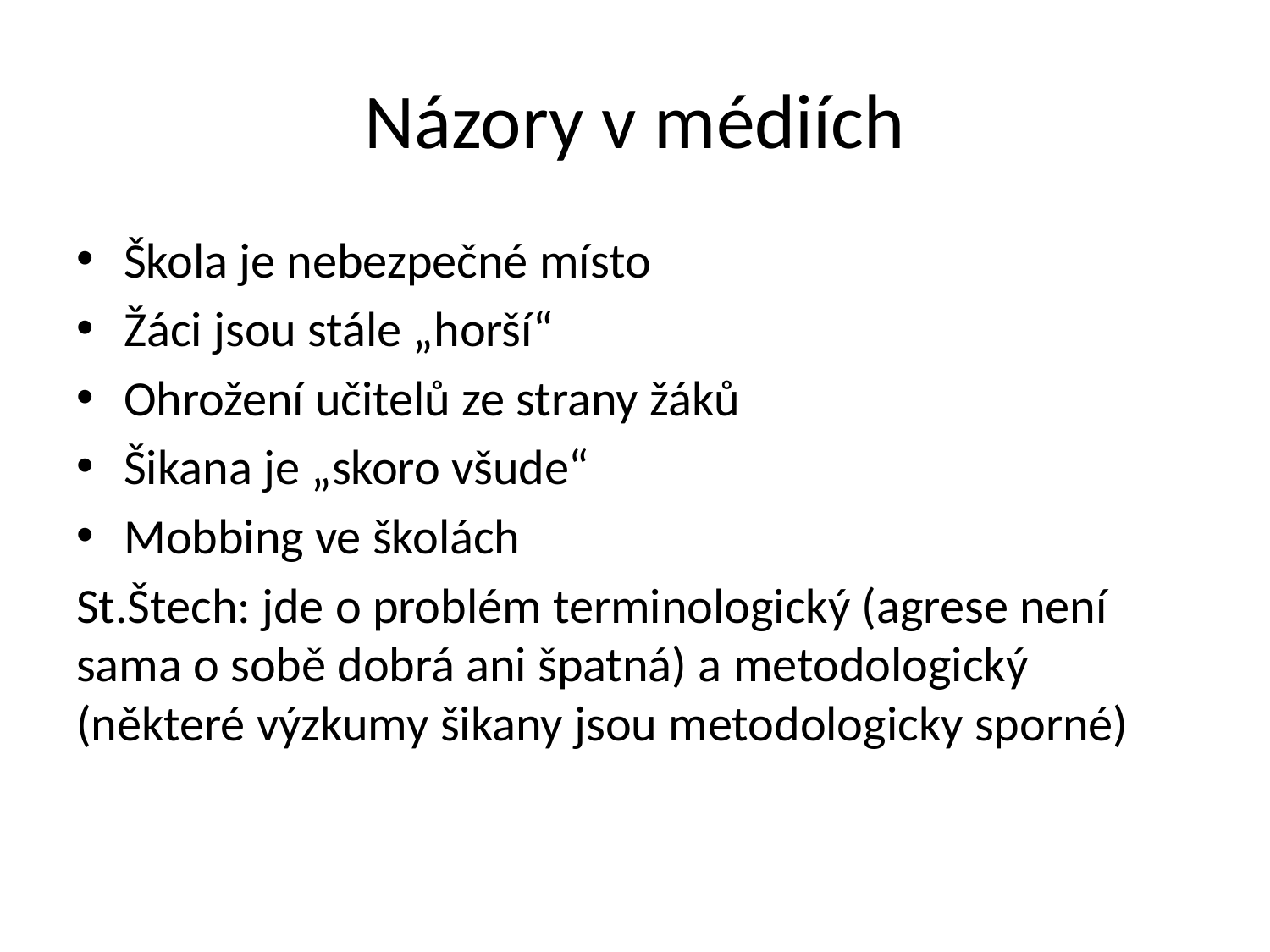

# Názory v médiích
Škola je nebezpečné místo
Žáci jsou stále „horší“
Ohrožení učitelů ze strany žáků
Šikana je „skoro všude“
Mobbing ve školách
St.Štech: jde o problém terminologický (agrese není sama o sobě dobrá ani špatná) a metodologický (některé výzkumy šikany jsou metodologicky sporné)